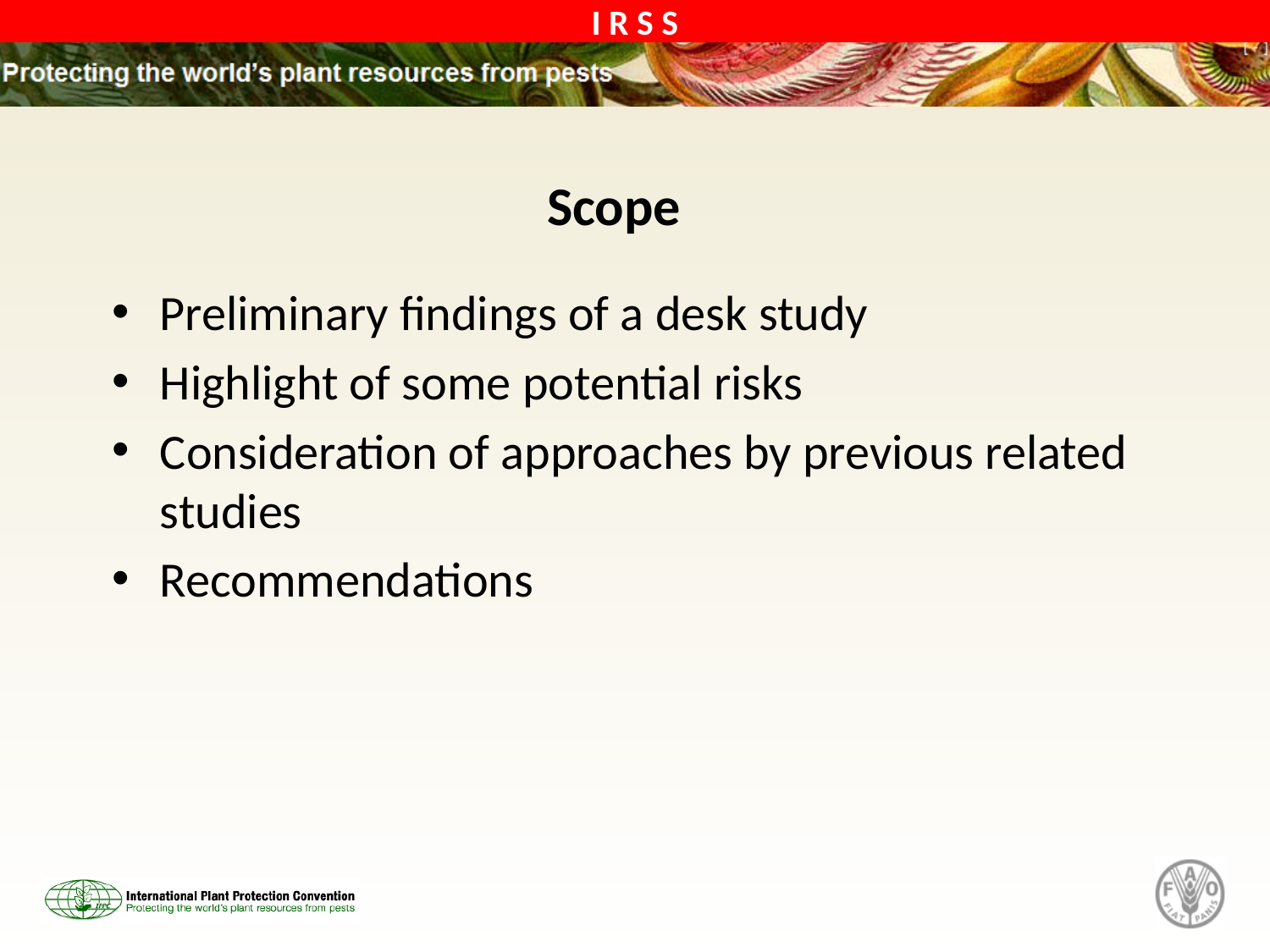

# Scope
Preliminary findings of a desk study
Highlight of some potential risks
Consideration of approaches by previous related studies
Recommendations